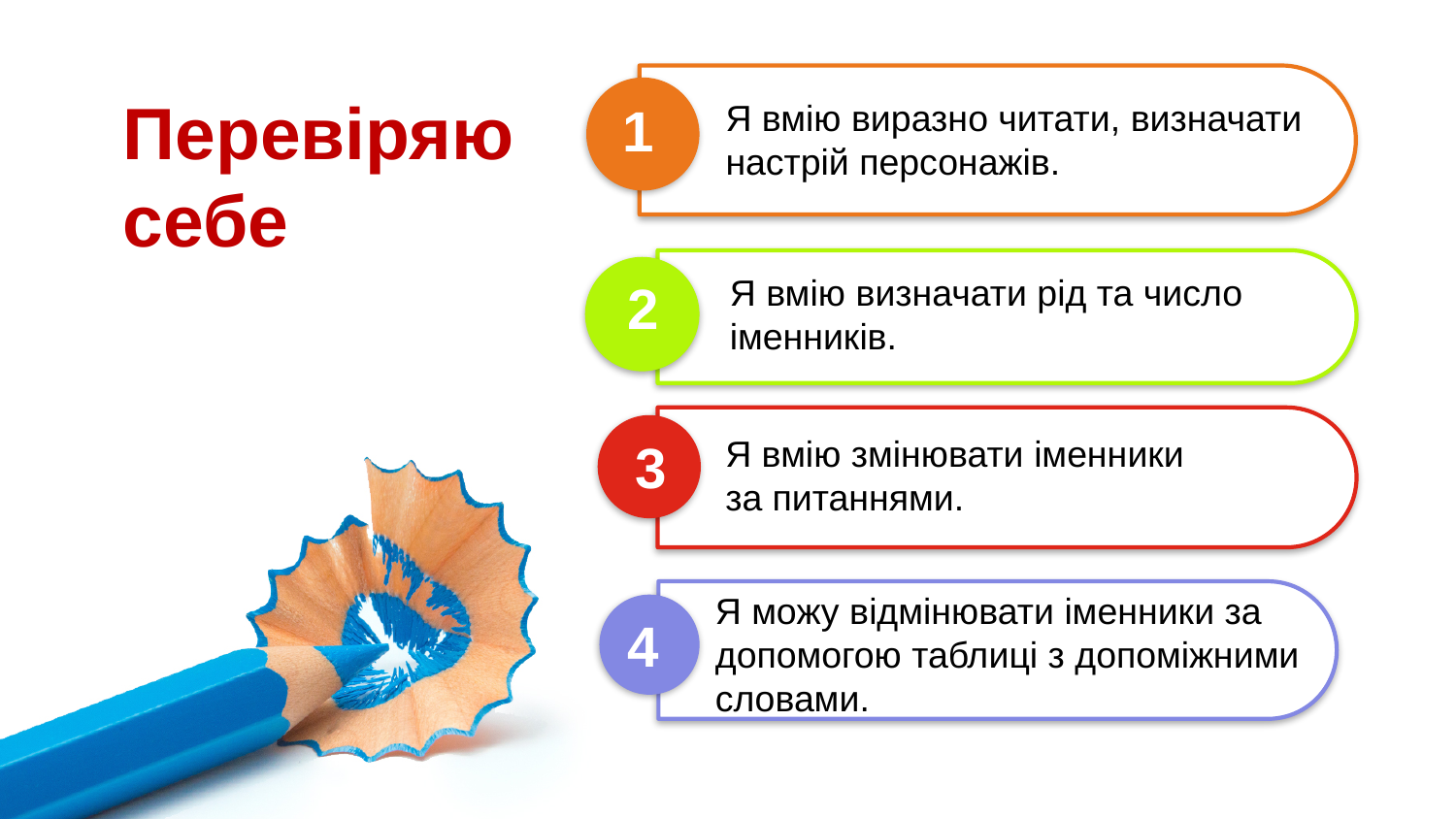

Перевіряю себе

1
Я вмію виразно читати, визначати
настрій персонажів.

Я вмію визначати рід та число
іменників.

2

Я вмію змінювати іменники
за питаннями.
3
Я можу відмінювати іменники за
допомогою таблиці з допоміжними словами.

4